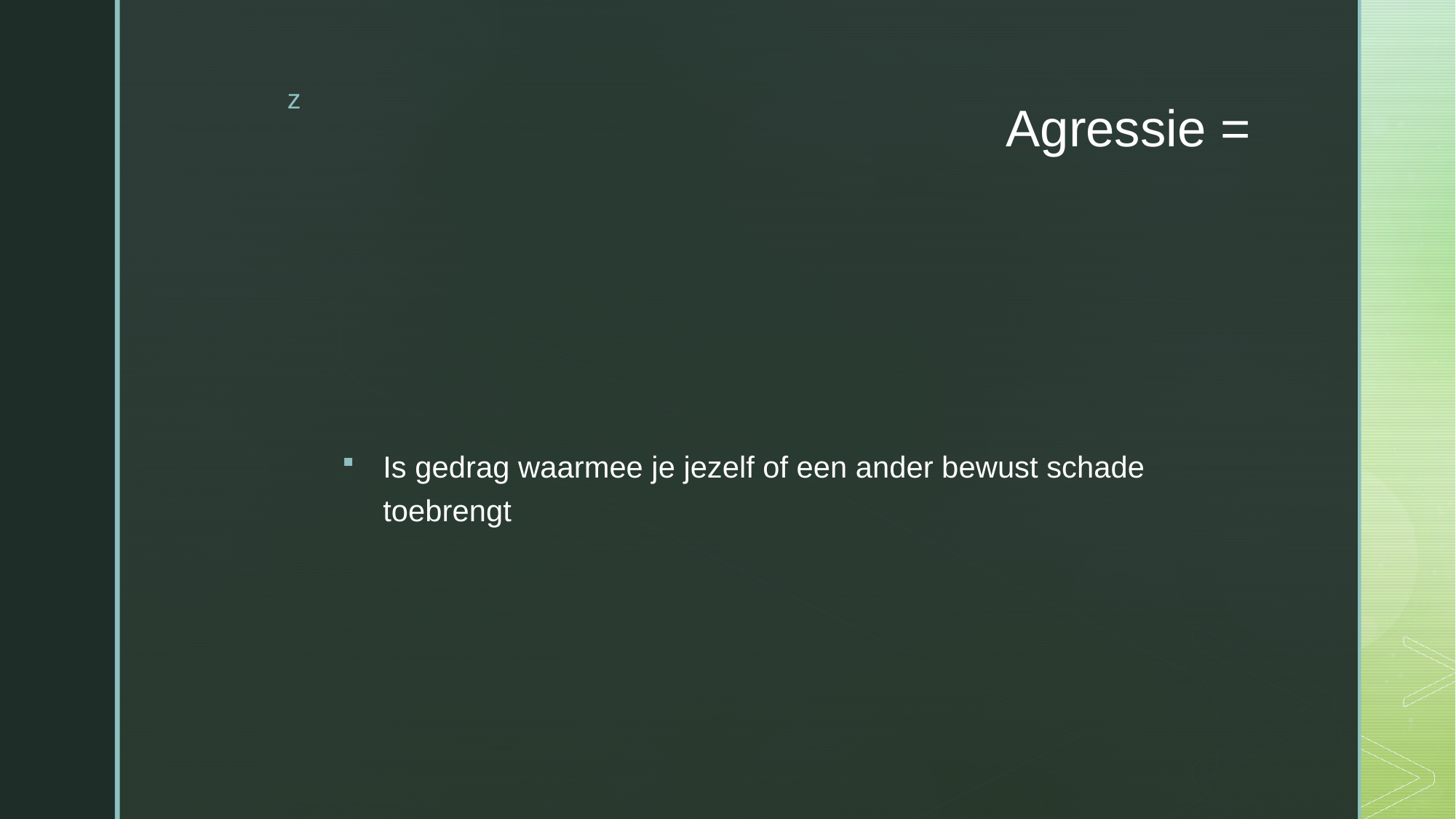

# Agressie =
Is gedrag waarmee je jezelf of een ander bewust schade toebrengt